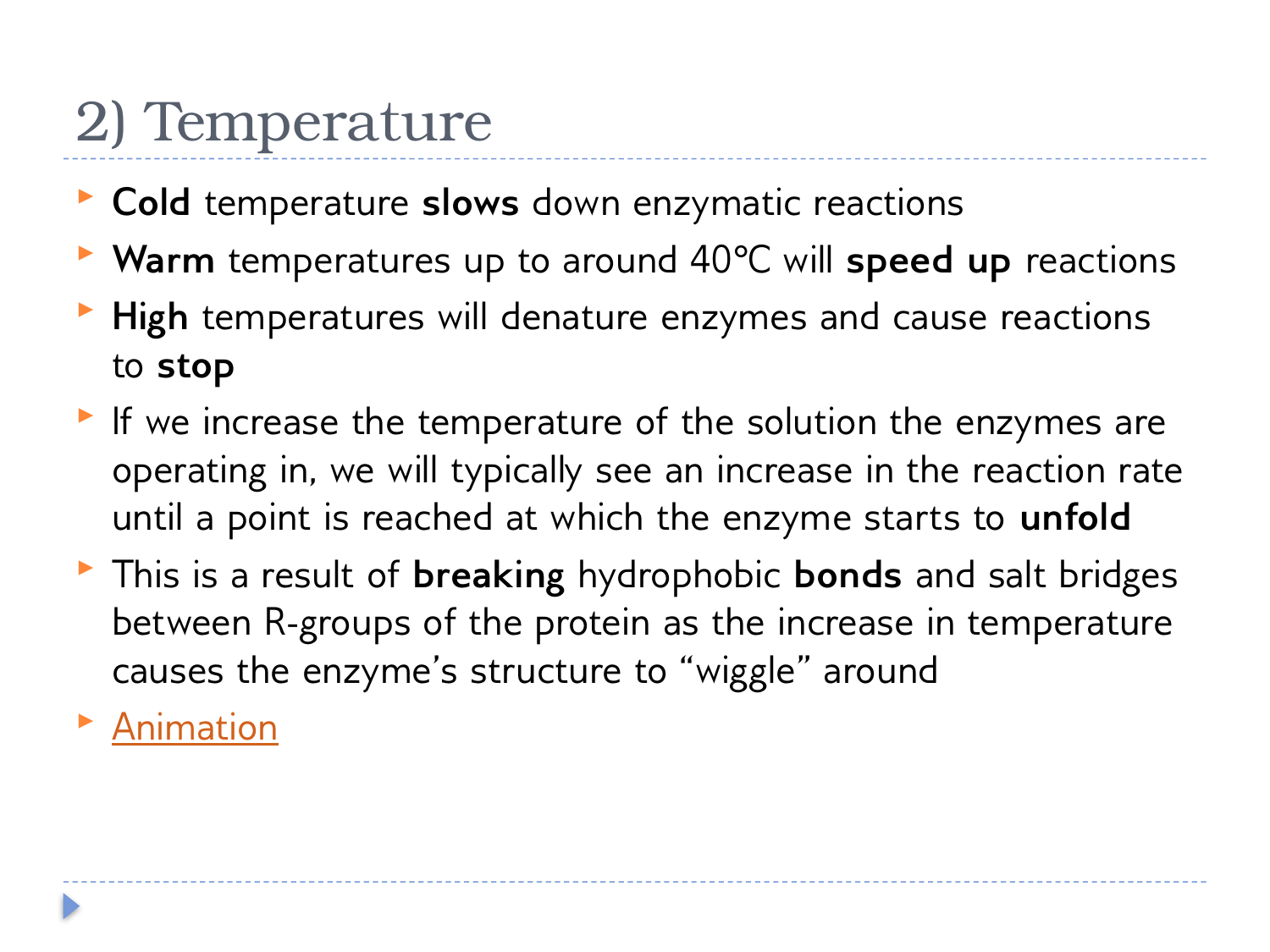

# 2) Temperature
Cold temperature slows down enzymatic reactions
Warm temperatures up to around 40°C will speed up reactions
High temperatures will denature enzymes and cause reactions to stop
If we increase the temperature of the solution the enzymes are operating in, we will typically see an increase in the reaction rate until a point is reached at which the enzyme starts to unfold
This is a result of breaking hydrophobic bonds and salt bridges between R-groups of the protein as the increase in temperature causes the enzyme’s structure to “wiggle” around
Animation